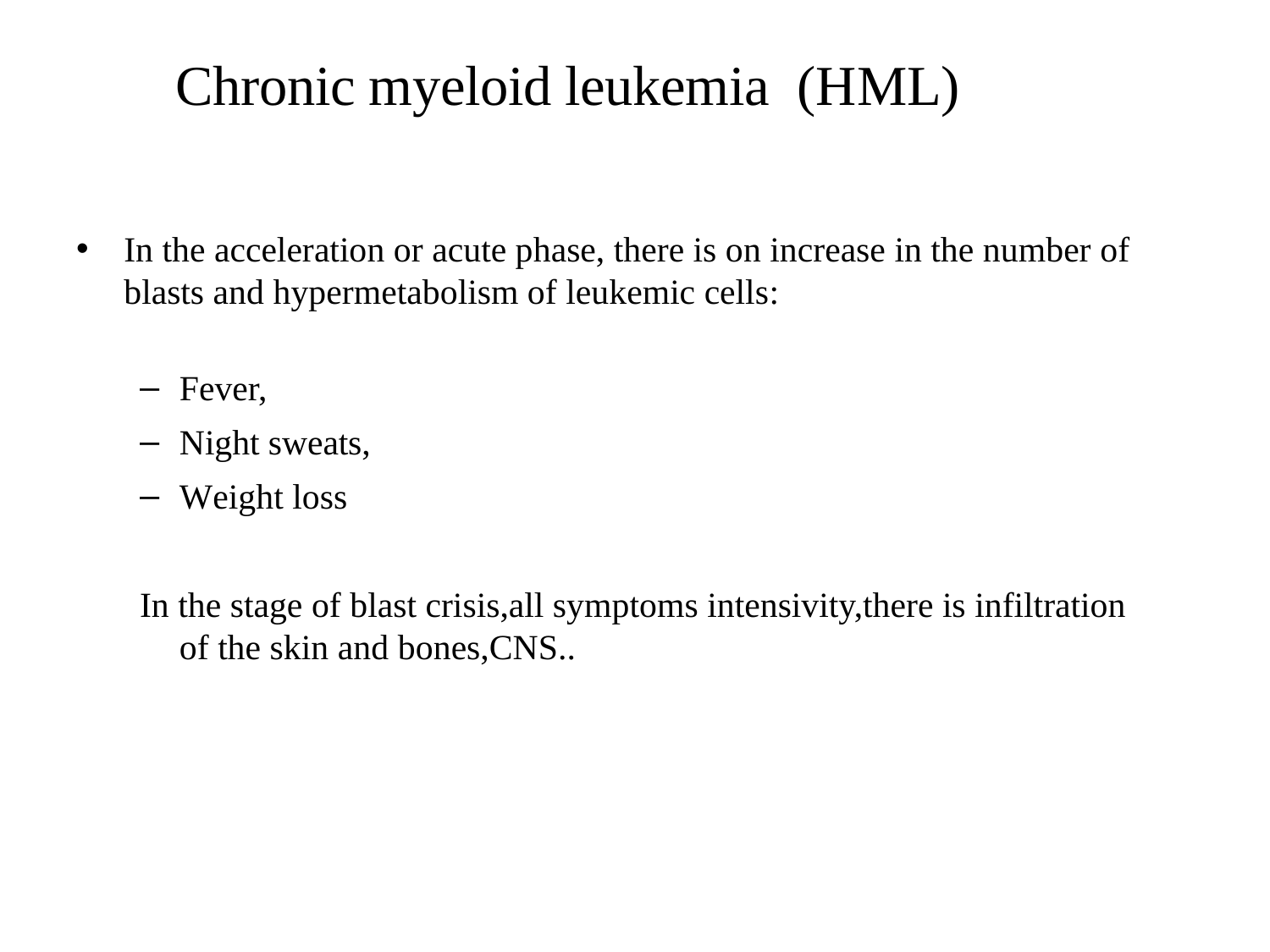

# Chronic myeloid leukemia  (HML)
In the acceleration or acute phase, there is on increase in the number of blasts and hypermetabolism of leukemic cells:

Fever,
Night sweats,
Weight loss

In the stage of blast crisis,all symptoms intensivity,there is infiltration of the skin and bones,CNS..